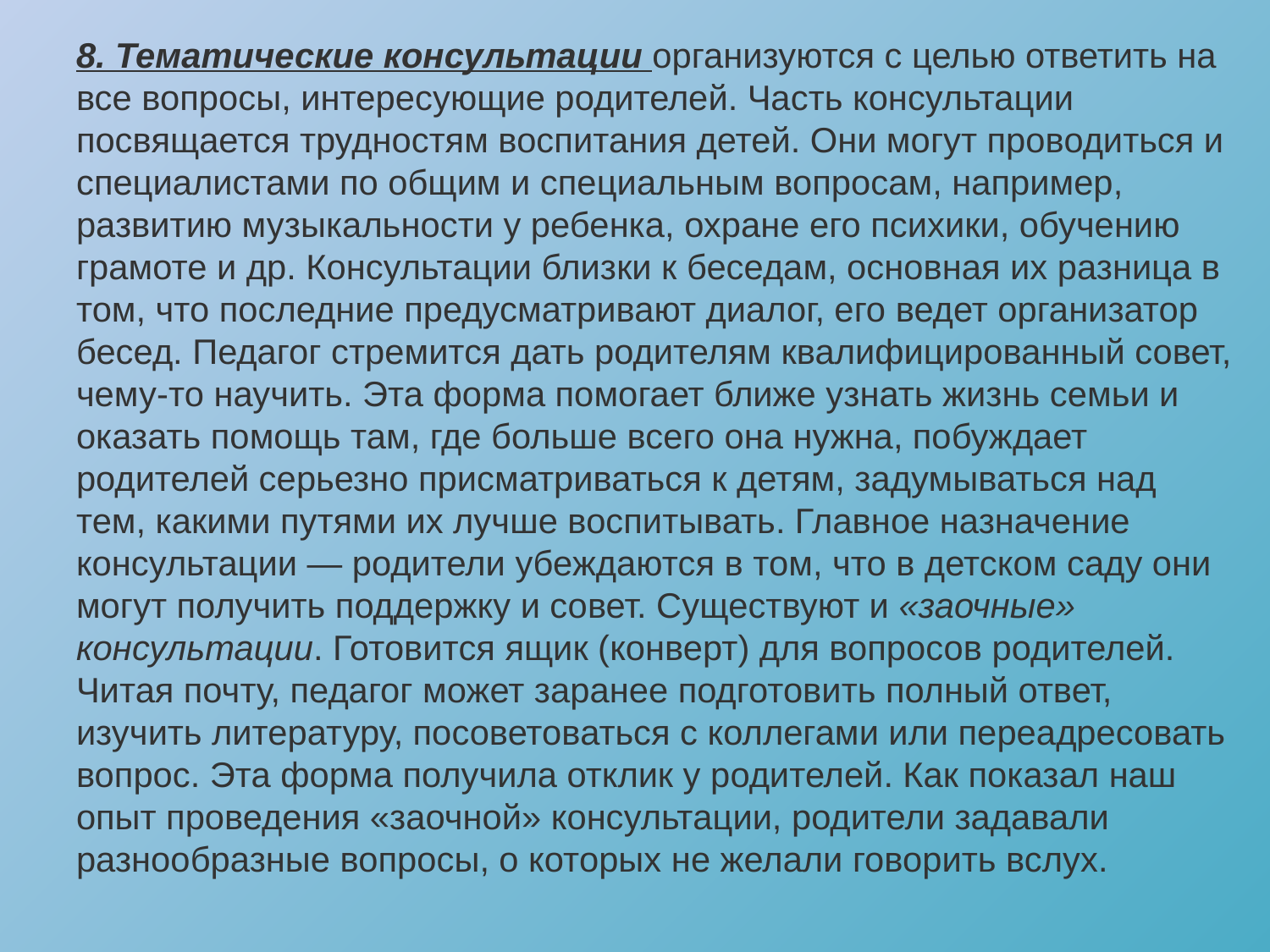

# 8. Тематические консультации организуются с целью ответить на все вопросы, интересующие родителей. Часть консультации посвящается трудностям воспитания детей. Они могут проводиться и специалистами по общим и специальным вопросам, например, развитию музыкальности у ребенка, охране его психики, обучению грамоте и др. Консультации близки к беседам, основная их разница в том, что последние предусматривают диалог, его ведет организатор бесед. Педагог стремится дать родителям квалифицированный совет, чему-то научить. Эта форма помогает ближе узнать жизнь семьи и оказать помощь там, где больше всего она нужна, побуждает родителей серьезно присматриваться к детям, задумываться над тем, какими путями их лучше воспитывать. Главное назначение консультации — родители убеждаются в том, что в детском саду они могут получить поддержку и совет. Существуют и «заочные» консультации. Готовится ящик (конверт) для вопросов родителей. Читая почту, педагог может заранее подготовить полный ответ, изучить литературу, посоветоваться с коллегами или переадресовать вопрос. Эта форма получила отклик у родителей. Как показал наш опыт проведения «заочной» консультации, родители задавали разнообразные вопросы, о которых не желали говорить вслух.